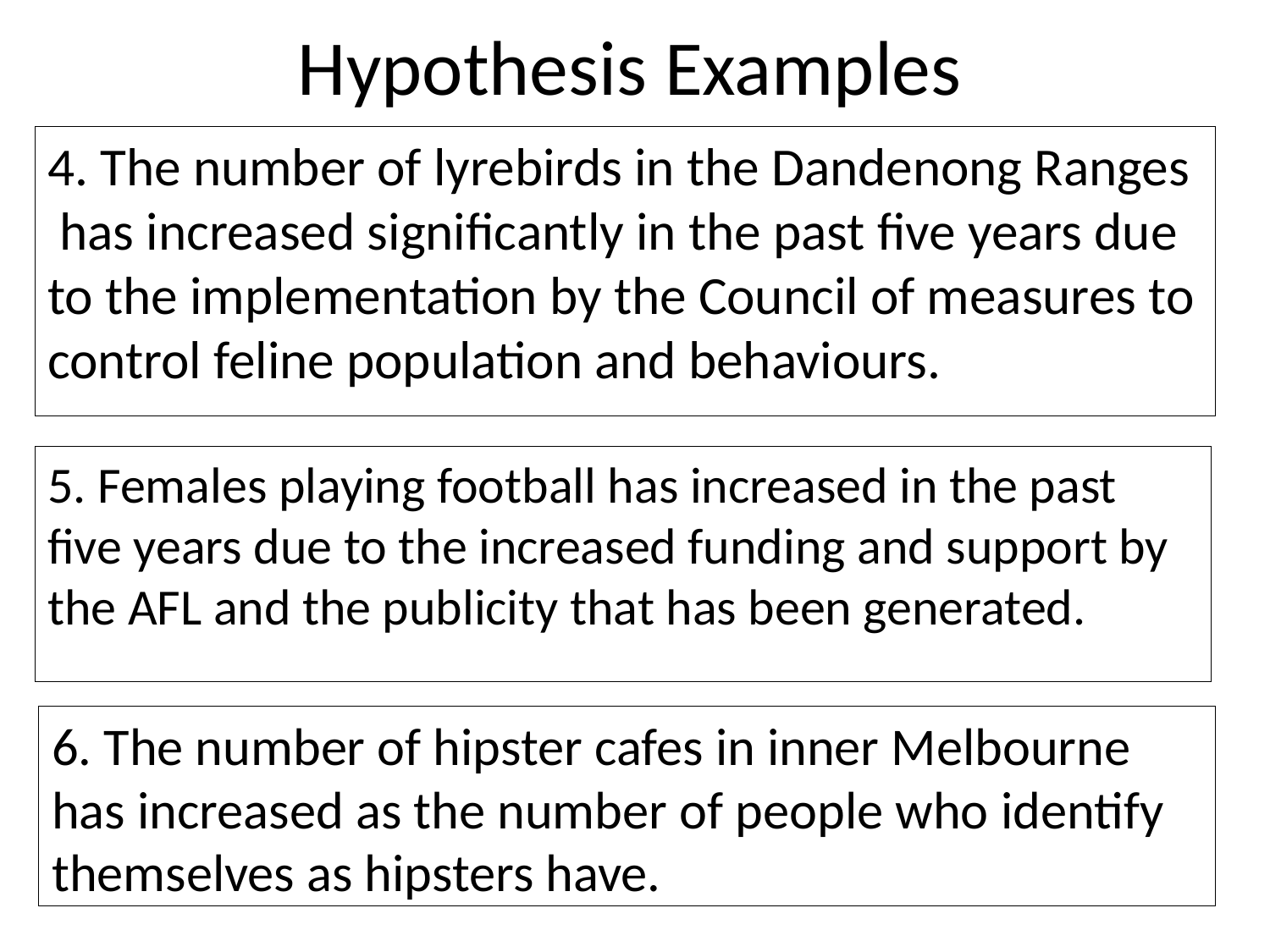

# Hypothesis Examples
4. The number of lyrebirds in the Dandenong Ranges  has increased significantly in the past five years due to the implementation by the Council of measures to control feline population and behaviours.
5. Females playing football has increased in the past five years due to the increased funding and support by the AFL and the publicity that has been generated.
6. The number of hipster cafes in inner Melbourne has increased as the number of people who identify themselves as hipsters have.